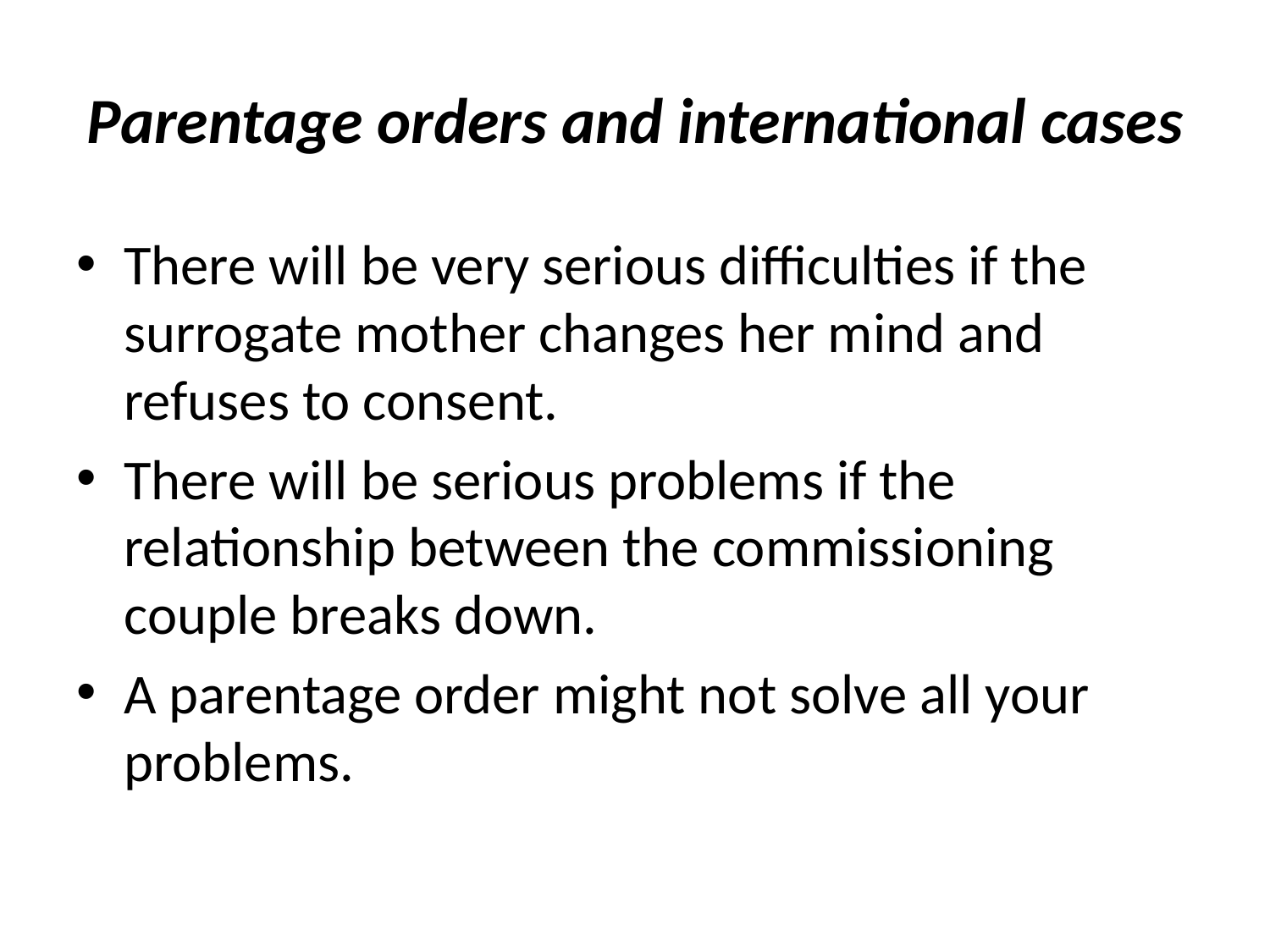

# Parentage orders and international cases
There will be very serious difficulties if the surrogate mother changes her mind and refuses to consent.
There will be serious problems if the relationship between the commissioning couple breaks down.
A parentage order might not solve all your problems.